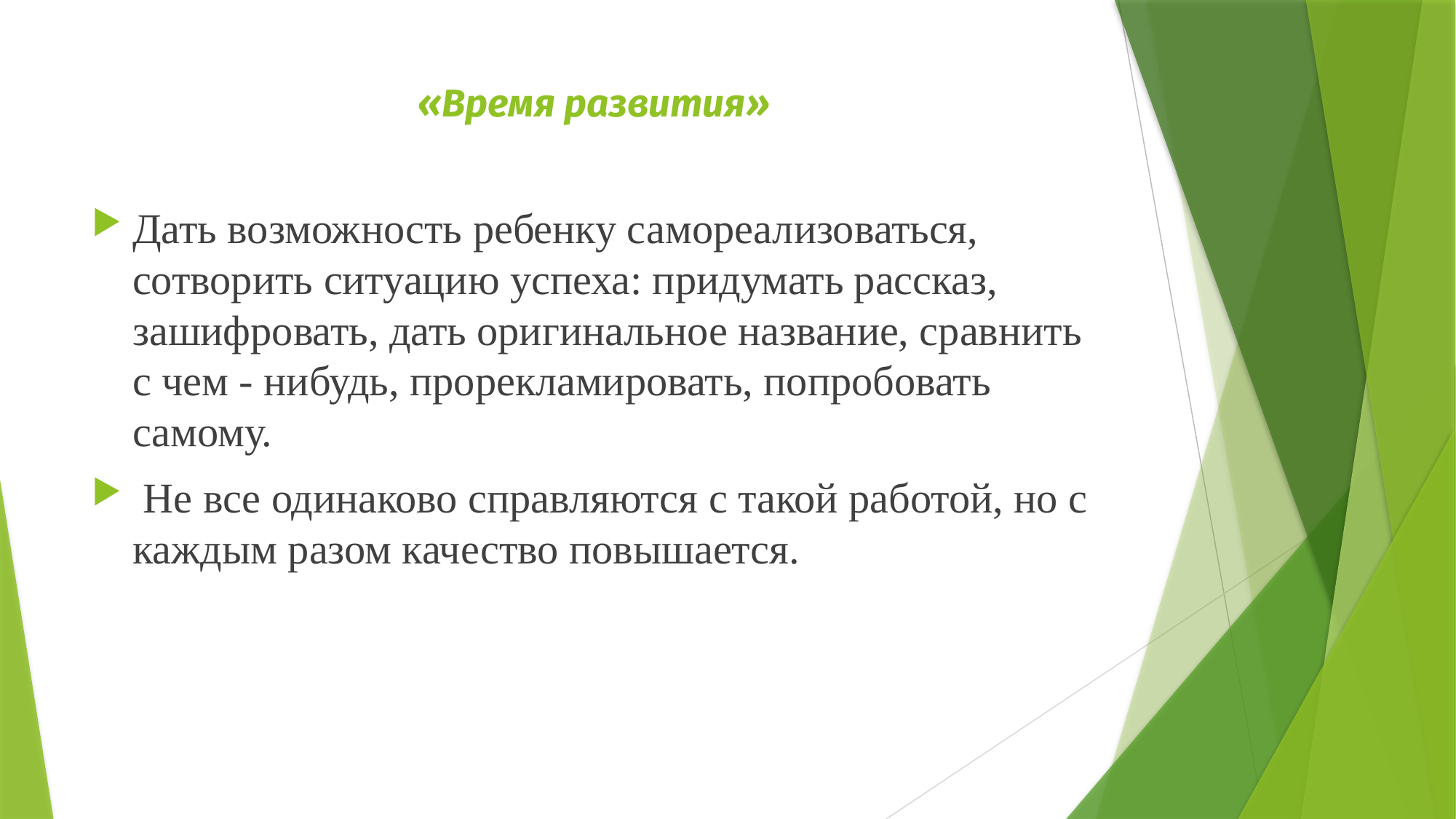

# «Время развития»
Дать возможность ребенку самореализоваться, сотворить ситуацию успеха: придумать рассказ, зашифровать, дать оригинальное название, сравнить с чем - нибудь, прорекламировать, попробовать самому.
 Не все одинаково справляются с такой работой, но с каждым разом качество повышается.